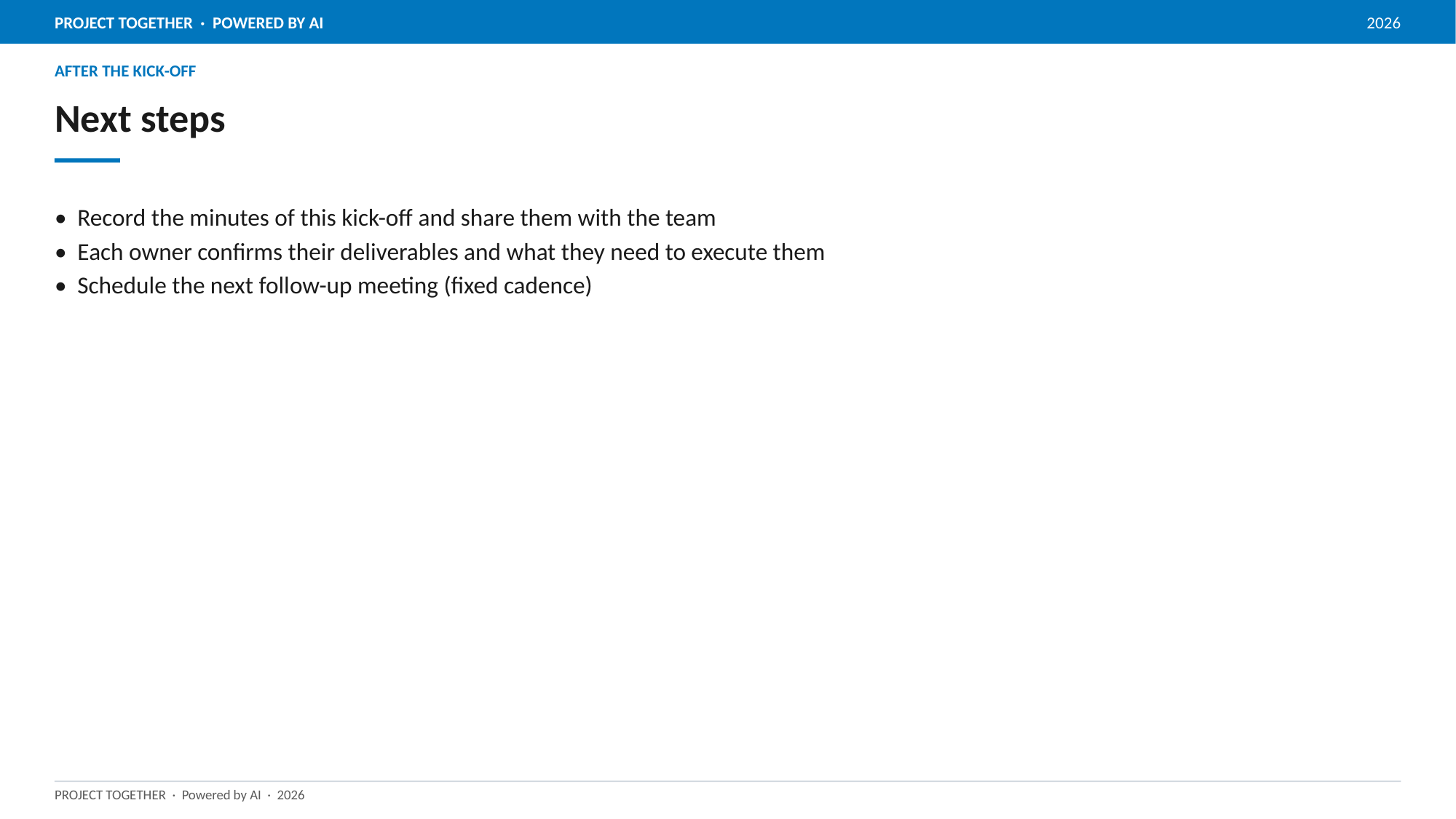

AFTER THE KICK-OFF
# Next steps
•  Record the minutes of this kick-off and share them with the team
•  Each owner confirms their deliverables and what they need to execute them
•  Schedule the next follow-up meeting (fixed cadence)